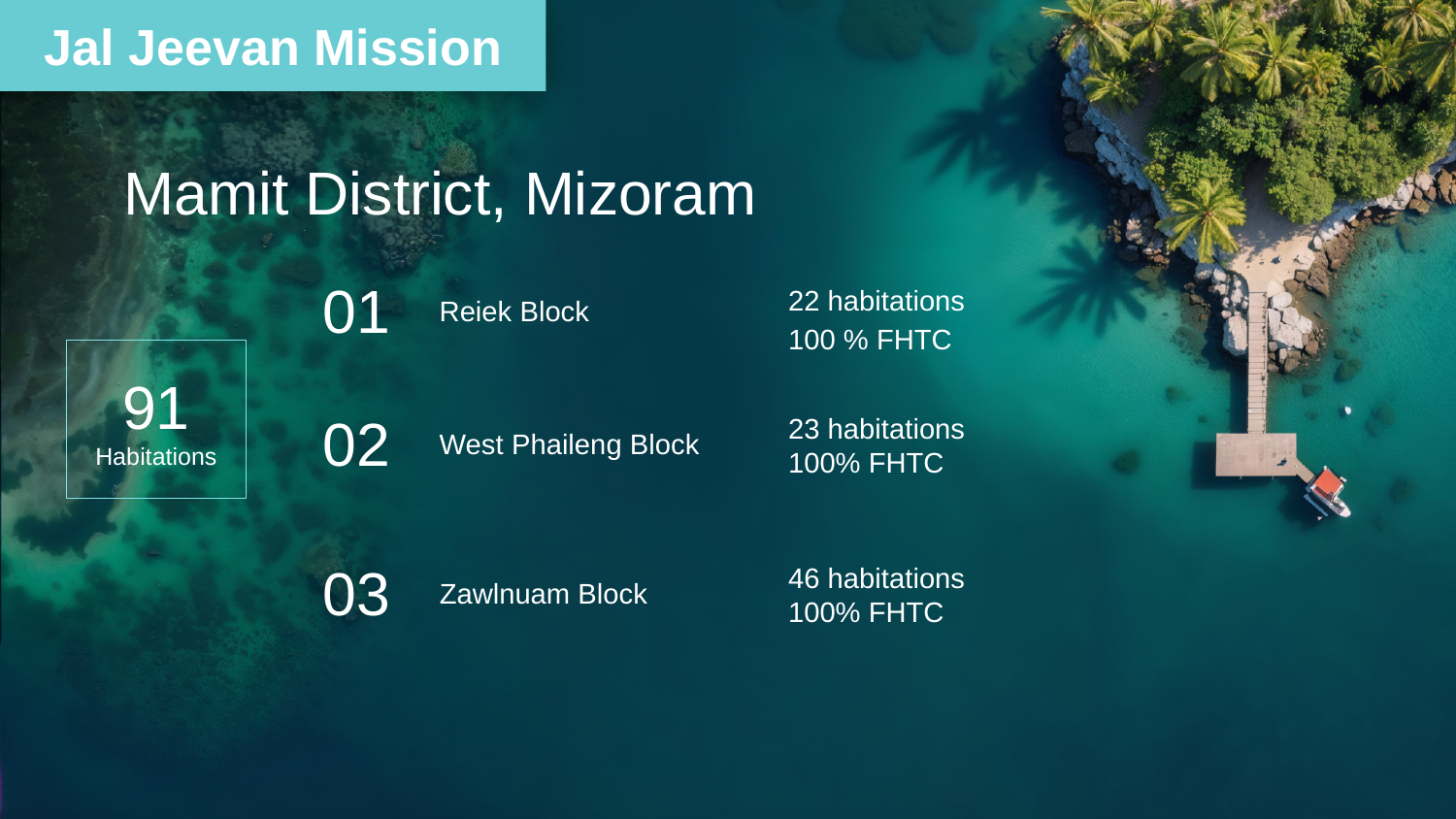

# Jal Jeevan Mission

Mamit District, Mizoram
01
22 habitations
100 % FHTC
Reiek Block
91
Habitations
02
23 habitations
100% FHTC
West Phaileng Block
03
46 habitations
100% FHTC
Zawlnuam Block